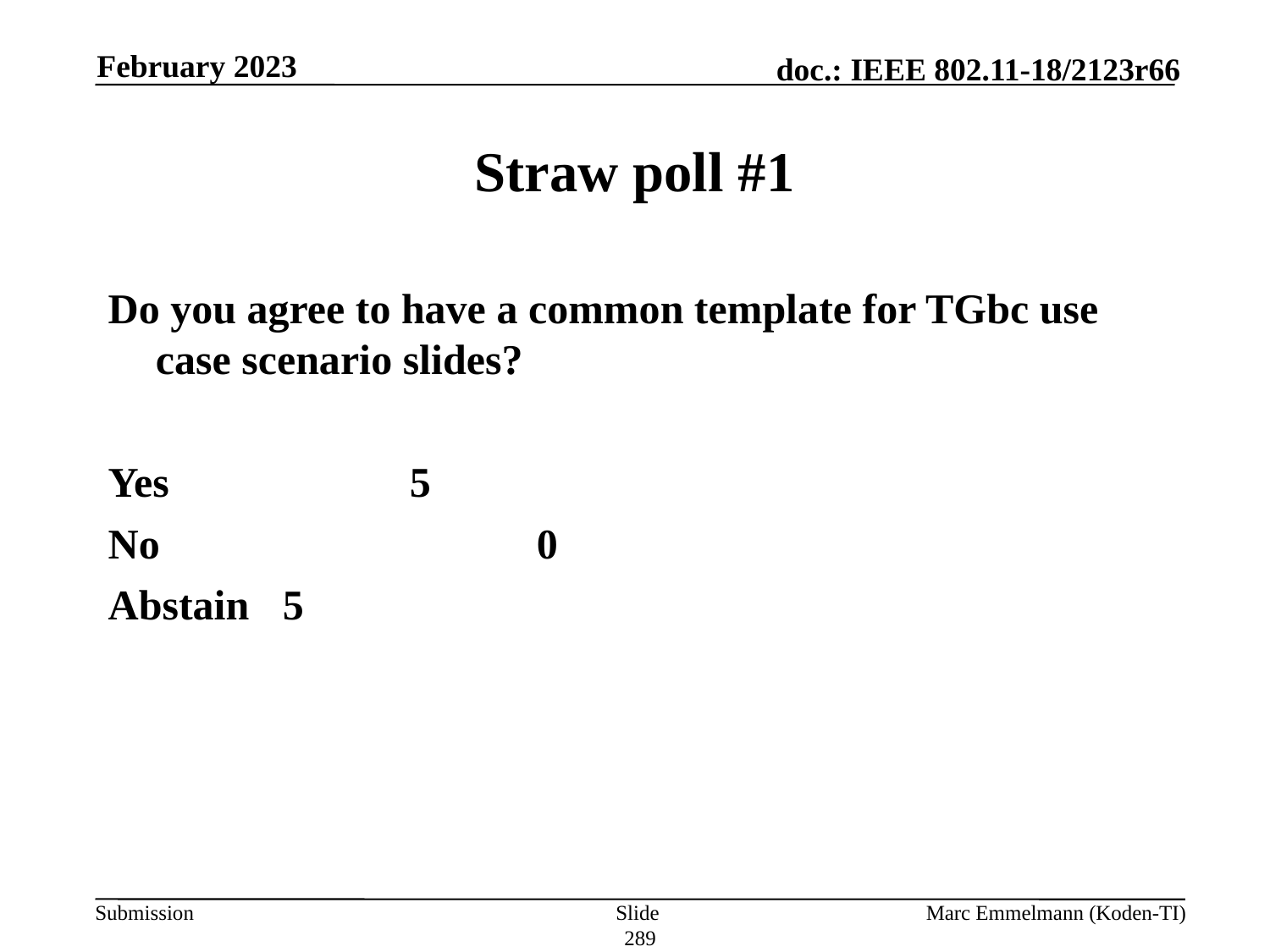

February 2023
# Straw poll #1
Do you agree to have a common template for TGbc use case scenario slides?

Yes		5
No			0
Abstain	5
Slide 289
Marc Emmelmann (Koden-TI)